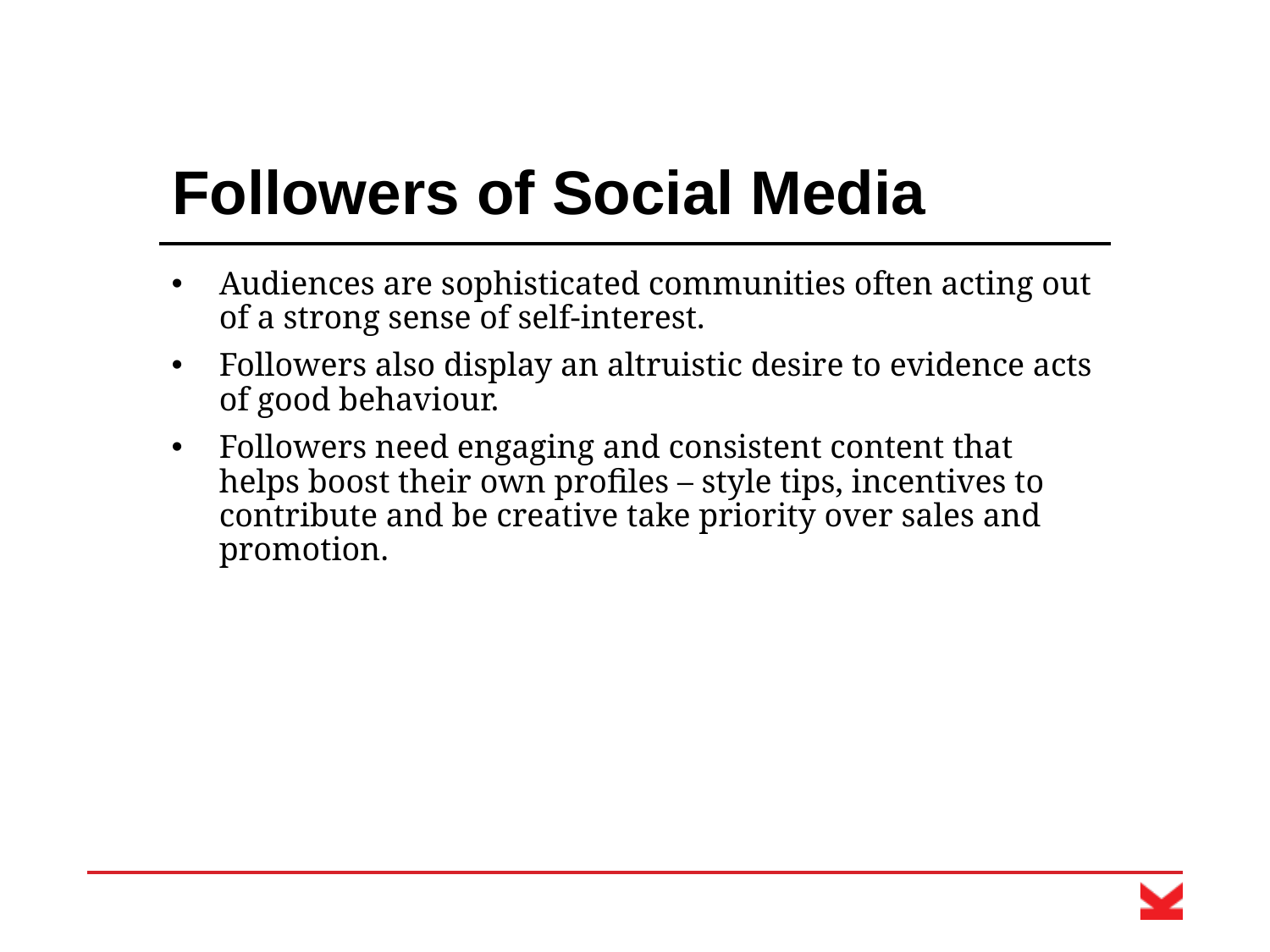

# Followers of Social Media
Audiences are sophisticated communities often acting out of a strong sense of self-interest.
Followers also display an altruistic desire to evidence acts of good behaviour.
Followers need engaging and consistent content that helps boost their own profiles – style tips, incentives to contribute and be creative take priority over sales and promotion.